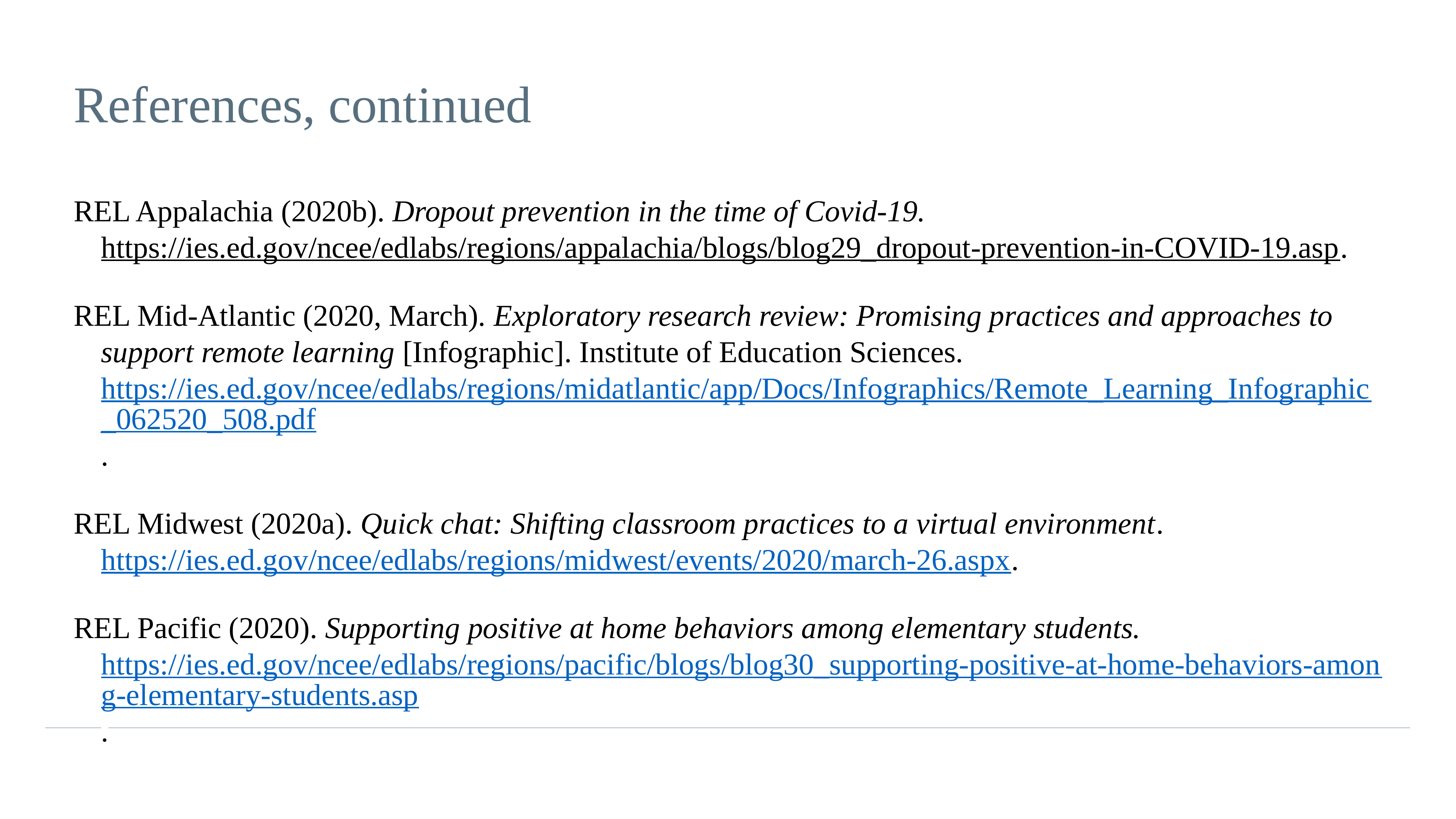

# References, continued-1
REL Appalachia (2020b). Dropout prevention in the time of Covid-19.
https://ies.ed.gov/ncee/edlabs/regions/appalachia/blogs/blog29_dropout-prevention-in-COVID-19.asp.
REL Mid-Atlantic (2020, March). Exploratory research review: Promising practices and approaches to support remote learning [Infographic]. Institute of Education Sciences. https://ies.ed.gov/ncee/edlabs/regions/midatlantic/app/Docs/Infographics/Remote_Learning_Infographic_062520_508.pdf.
REL Midwest (2020a). Quick chat: Shifting classroom practices to a virtual environment. https://ies.ed.gov/ncee/edlabs/regions/midwest/events/2020/march-26.aspx.
REL Pacific (2020). Supporting positive at home behaviors among elementary students. https://ies.ed.gov/ncee/edlabs/regions/pacific/blogs/blog30_supporting-positive-at-home-behaviors-among-elementary-students.asp.